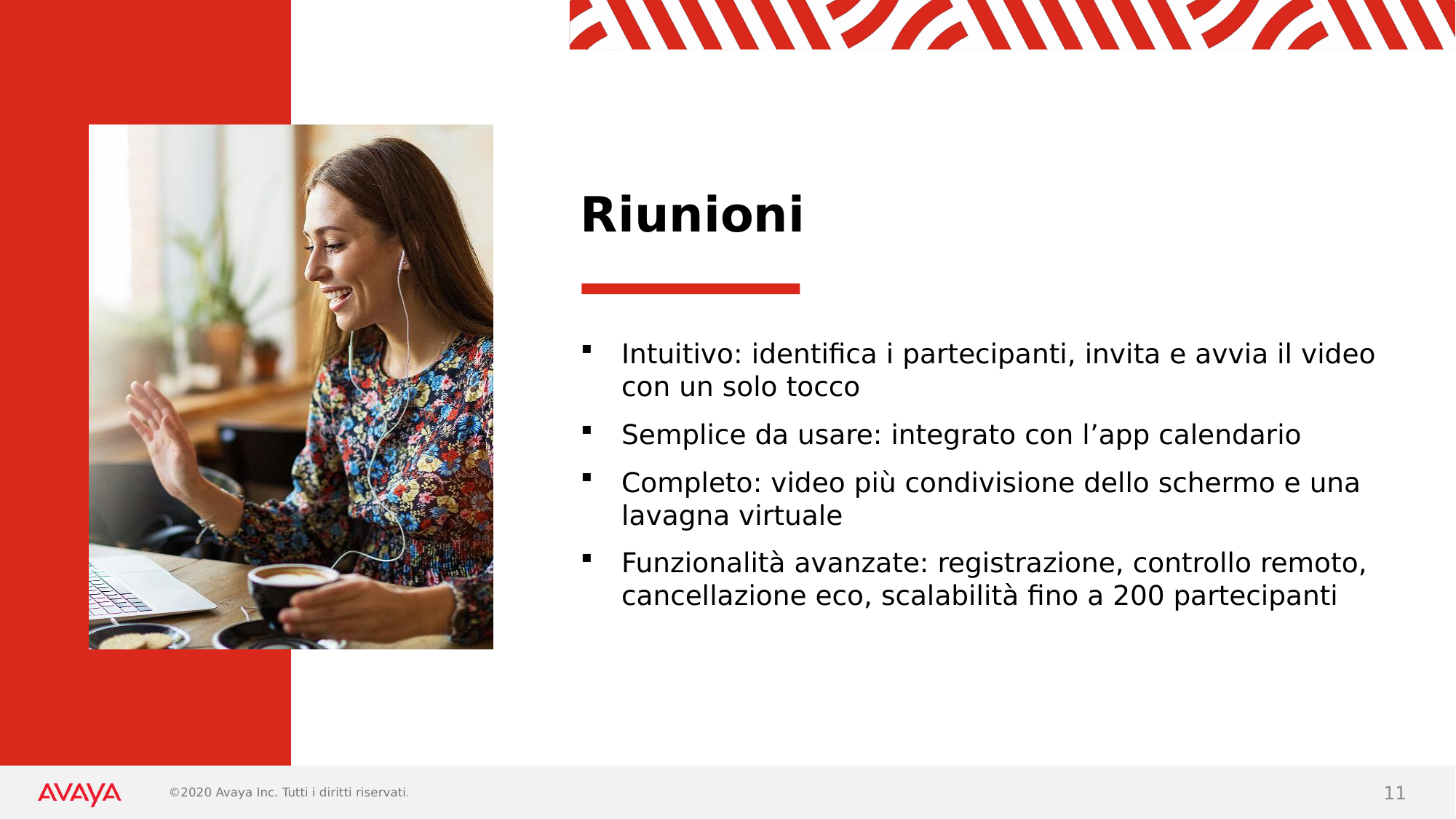

# Riunioni
Intuitivo: identifica i partecipanti, invita e avvia il video con un solo tocco
Semplice da usare: integrato con l’app calendario
Completo: video più condivisione dello schermo e una lavagna virtuale
Funzionalità avanzate: registrazione, controllo remoto, cancellazione eco, scalabilità fino a 200 partecipanti